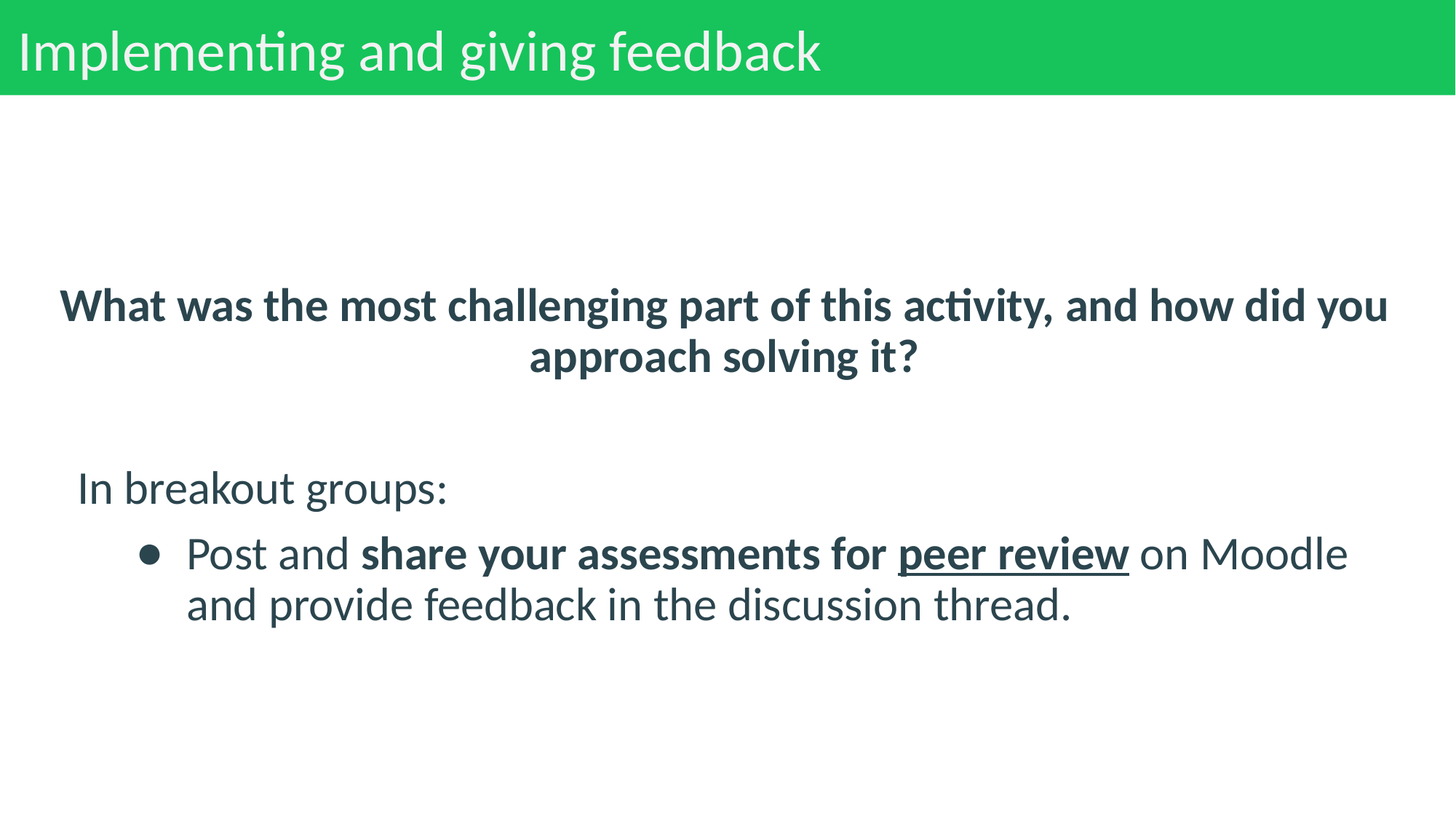

# Implementing and giving feedback
What was the most challenging part of this activity, and how did you approach solving it?

In breakout groups:
Post and share your assessments for peer review on Moodle and provide feedback in the discussion thread.